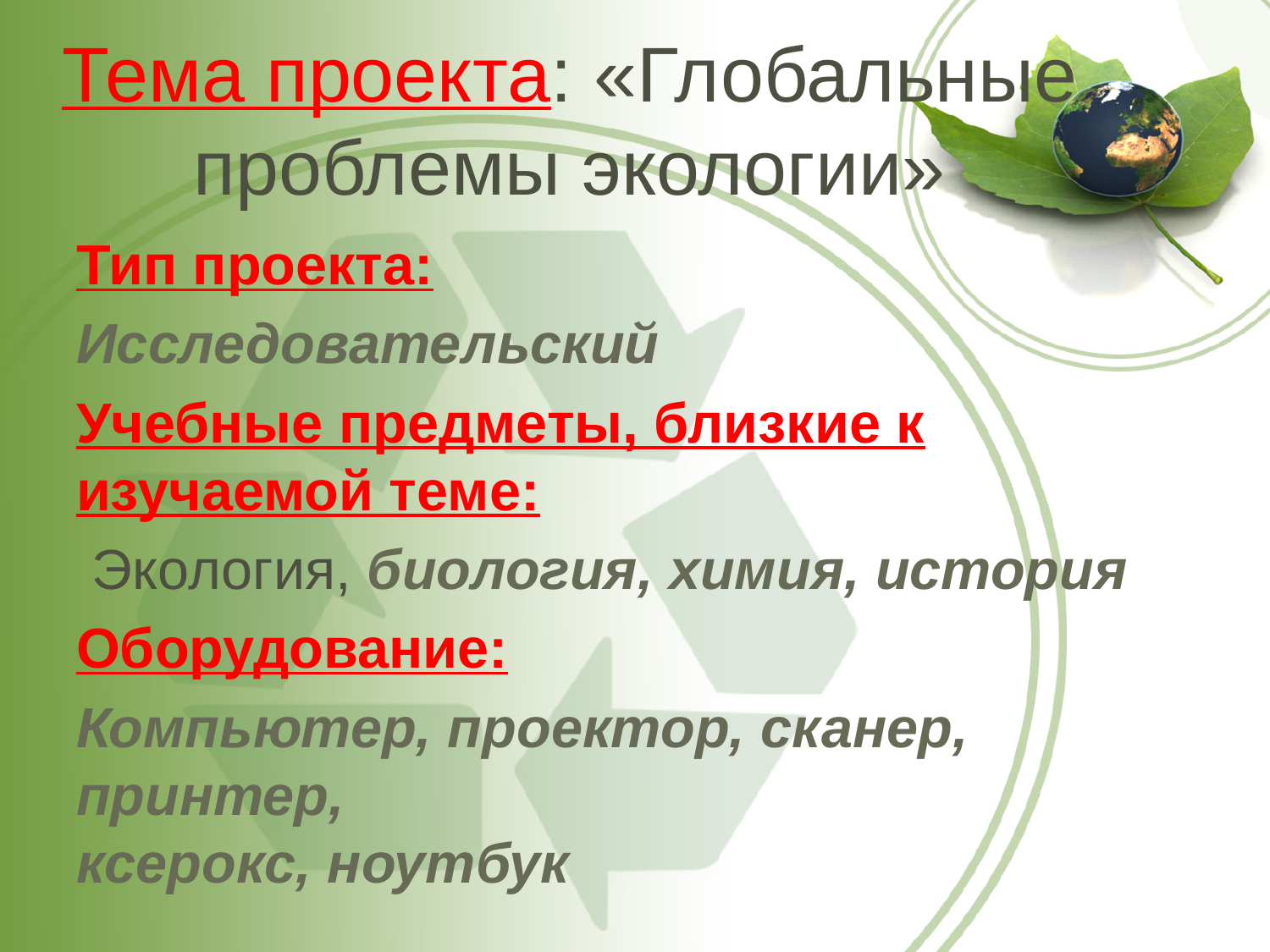

# Тема проекта: «Глобальные проблемы экологии»
Тип проекта:
Исследовательский
Учебные предметы, близкие к изучаемой теме:
 Экология, биология, химия, история
Оборудование:
Компьютер, проектор, сканер, принтер,
ксерокс, ноутбук